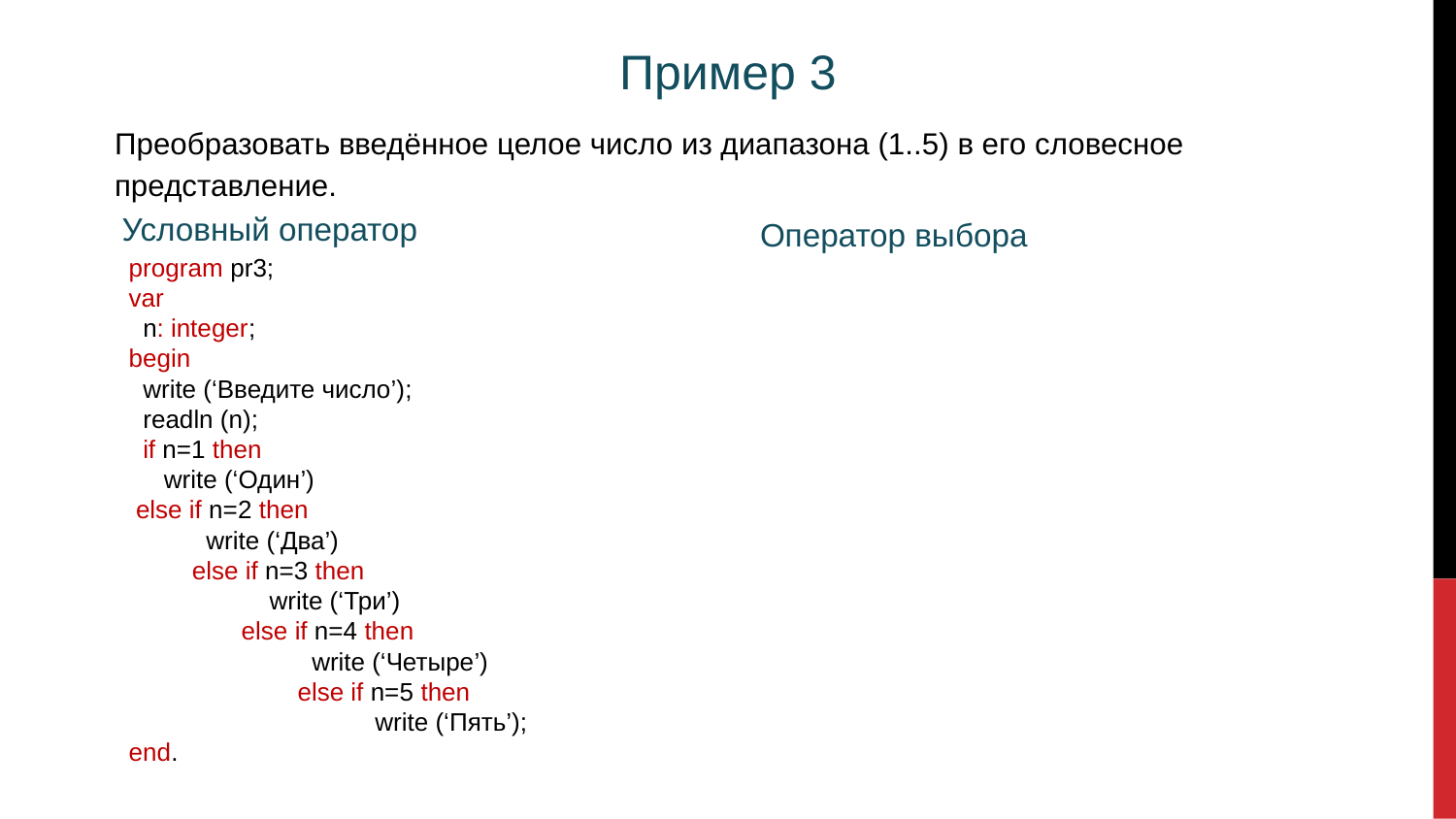

Пример 3
Преобразовать введённое целое число из диапазона (1..5) в его словесное
представление.
Условный оператор
Оператор выбора
program pr3;
var
  n: integer;
begin
  write (‘Введите число’);
  readln (n);
  if n=1 then
     write (‘Один’)
 else if n=2 then
           write (‘Два’)
         else if n=3 then
                    write (‘Три’)
                else if n=4 then
                          write (‘Четыре’)
                        else if n=5 then
                                   write (‘Пять’);
end.